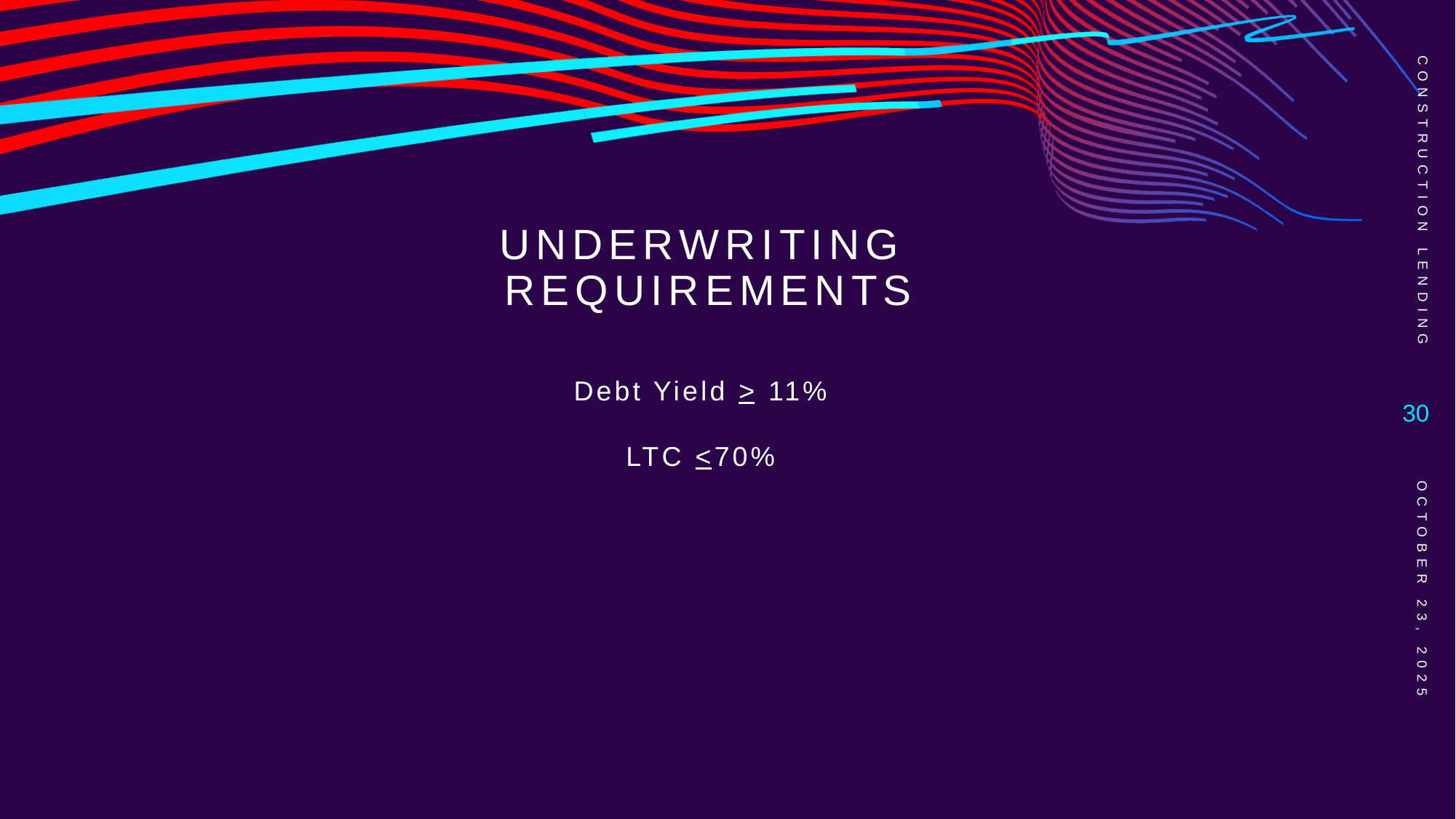

Construction lending
# Underwriting  Requirements
Debt Yield > 11%
LTC <70%
30
October 23, 2025